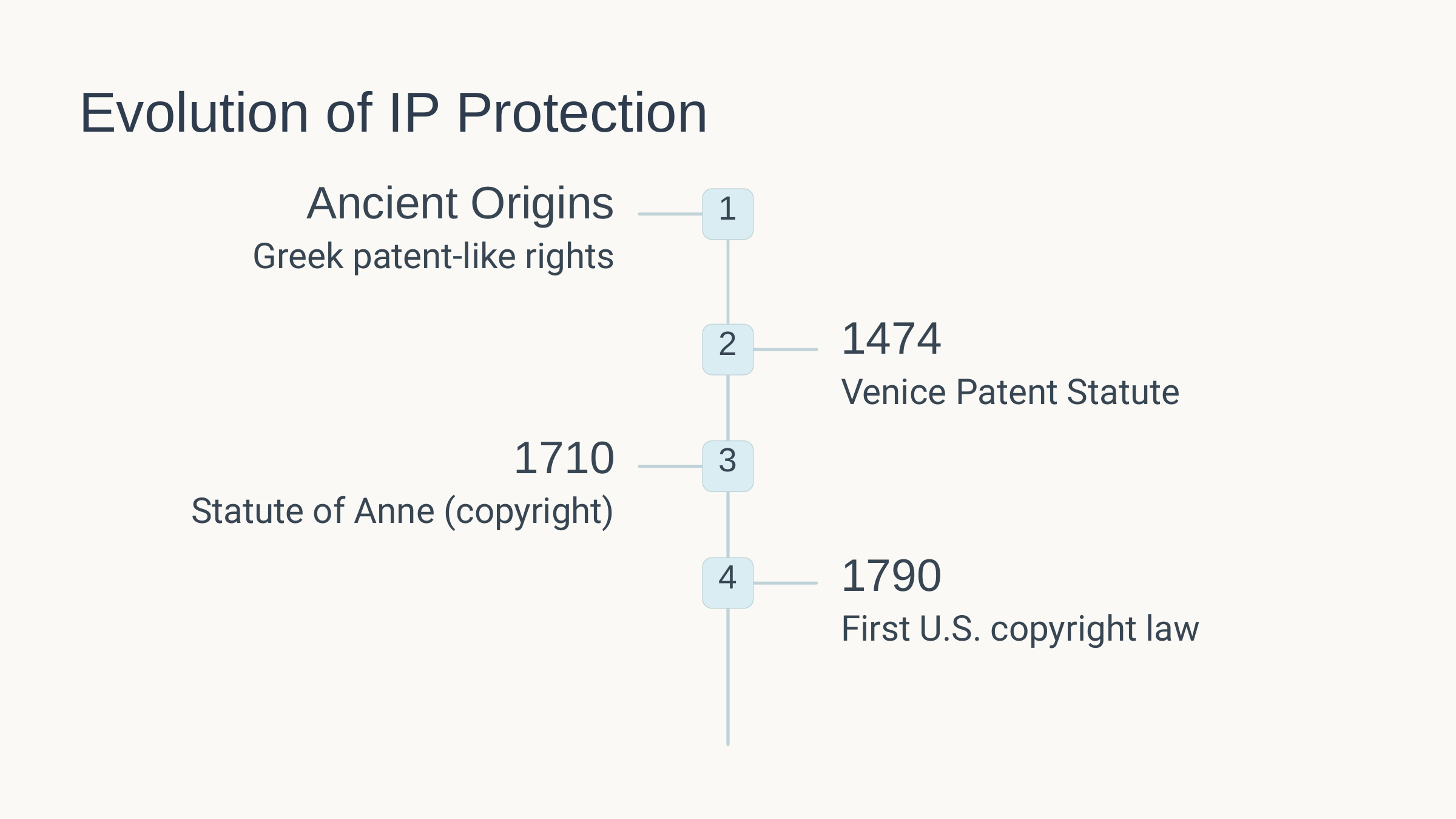

Evolution of IP Protection

Ancient Origins
1

Greek patent-like rights

2
1474

Venice Patent Statute

3
1710

Statute of Anne (copyright)

4
1790

First U.S. copyright law